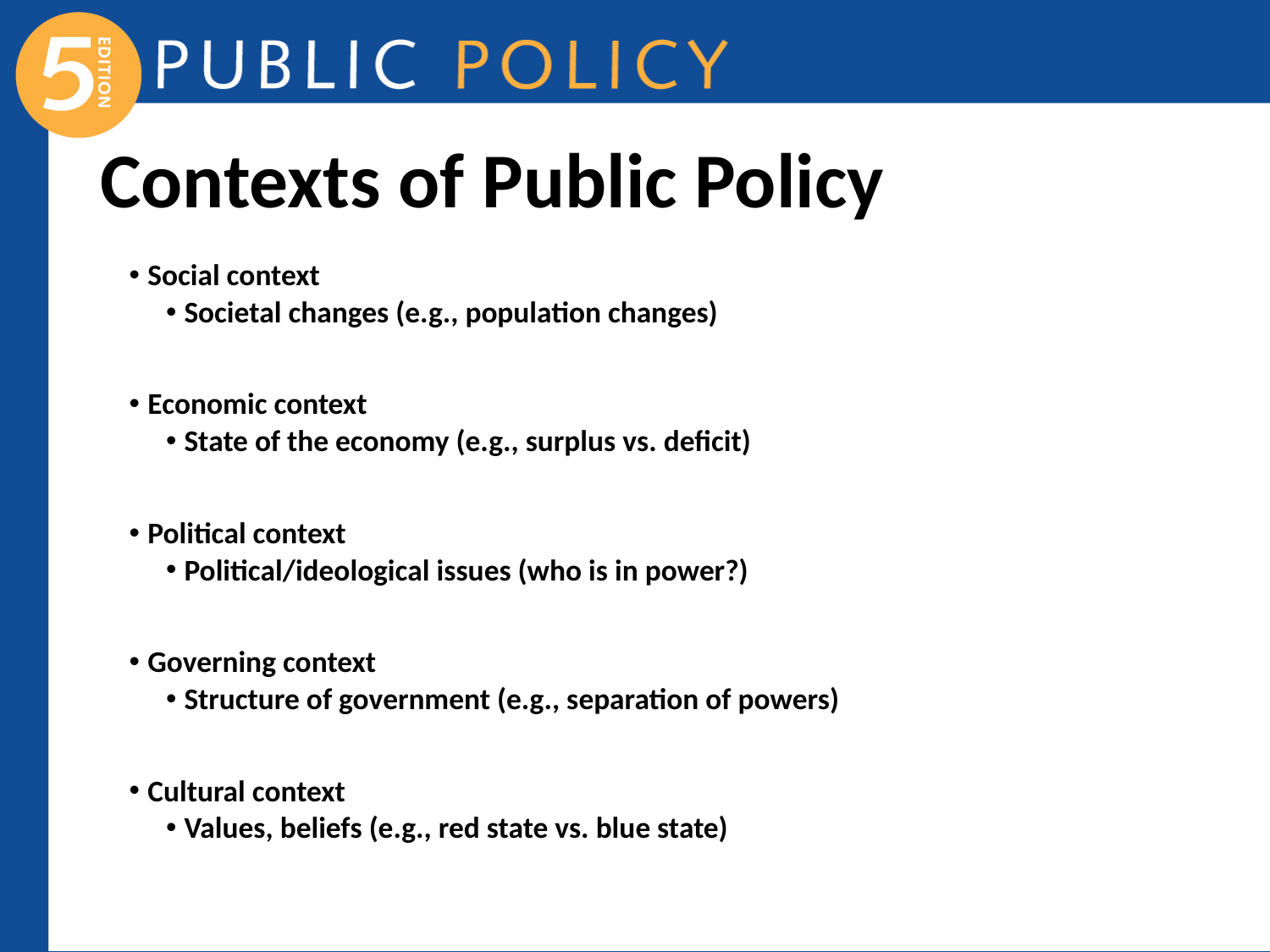

# Contexts of Public Policy
Social context
Societal changes (e.g., population changes)

Economic context
State of the economy (e.g., surplus vs. deficit)

Political context
Political/ideological issues (who is in power?)

Governing context
Structure of government (e.g., separation of powers)

Cultural context
Values, beliefs (e.g., red state vs. blue state)